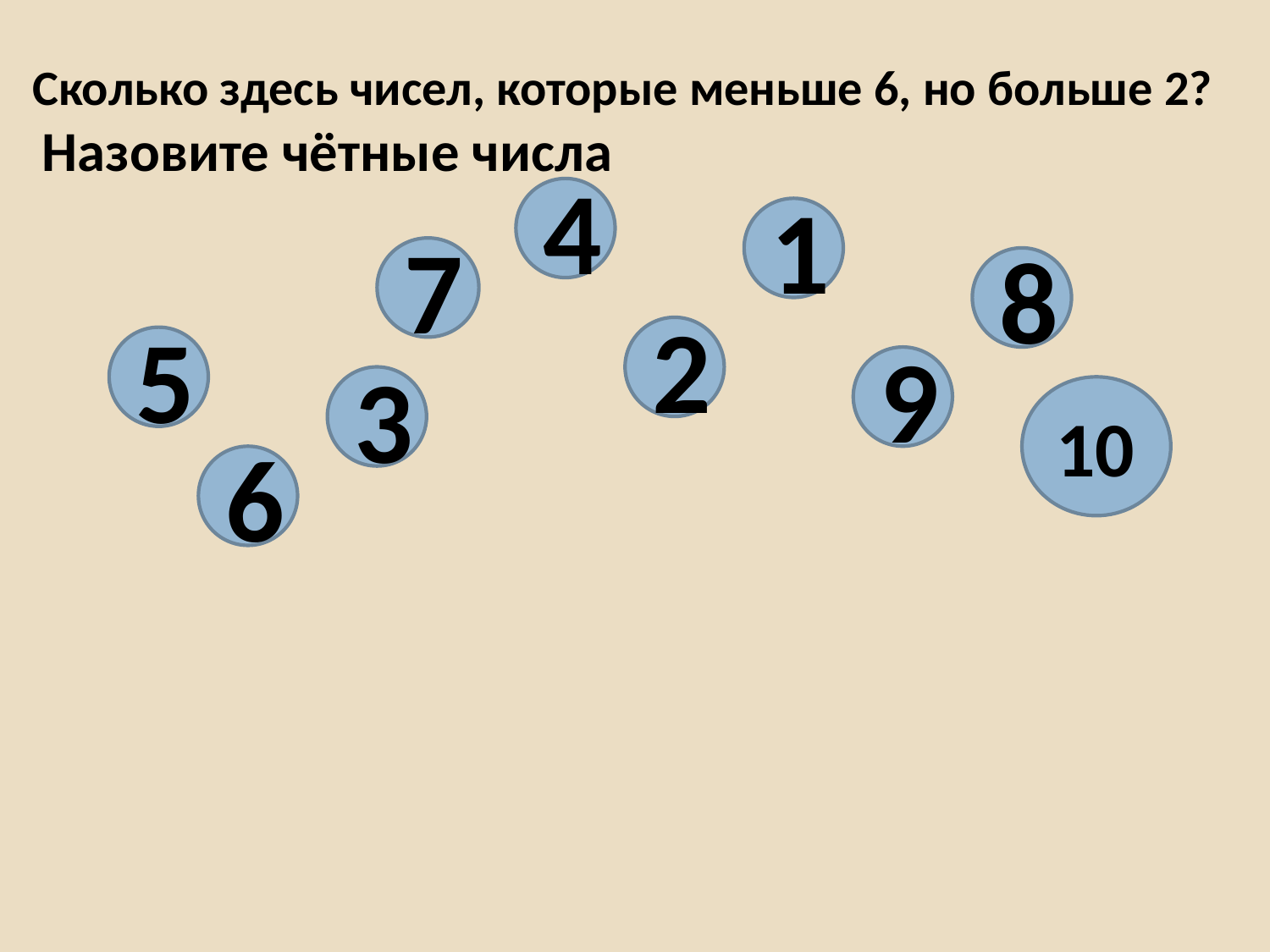

Сколько здесь чисел, которые меньше 6, но больше 2?
Назовите чётные числа
4
1
7
8
2
5
9
3
10
6